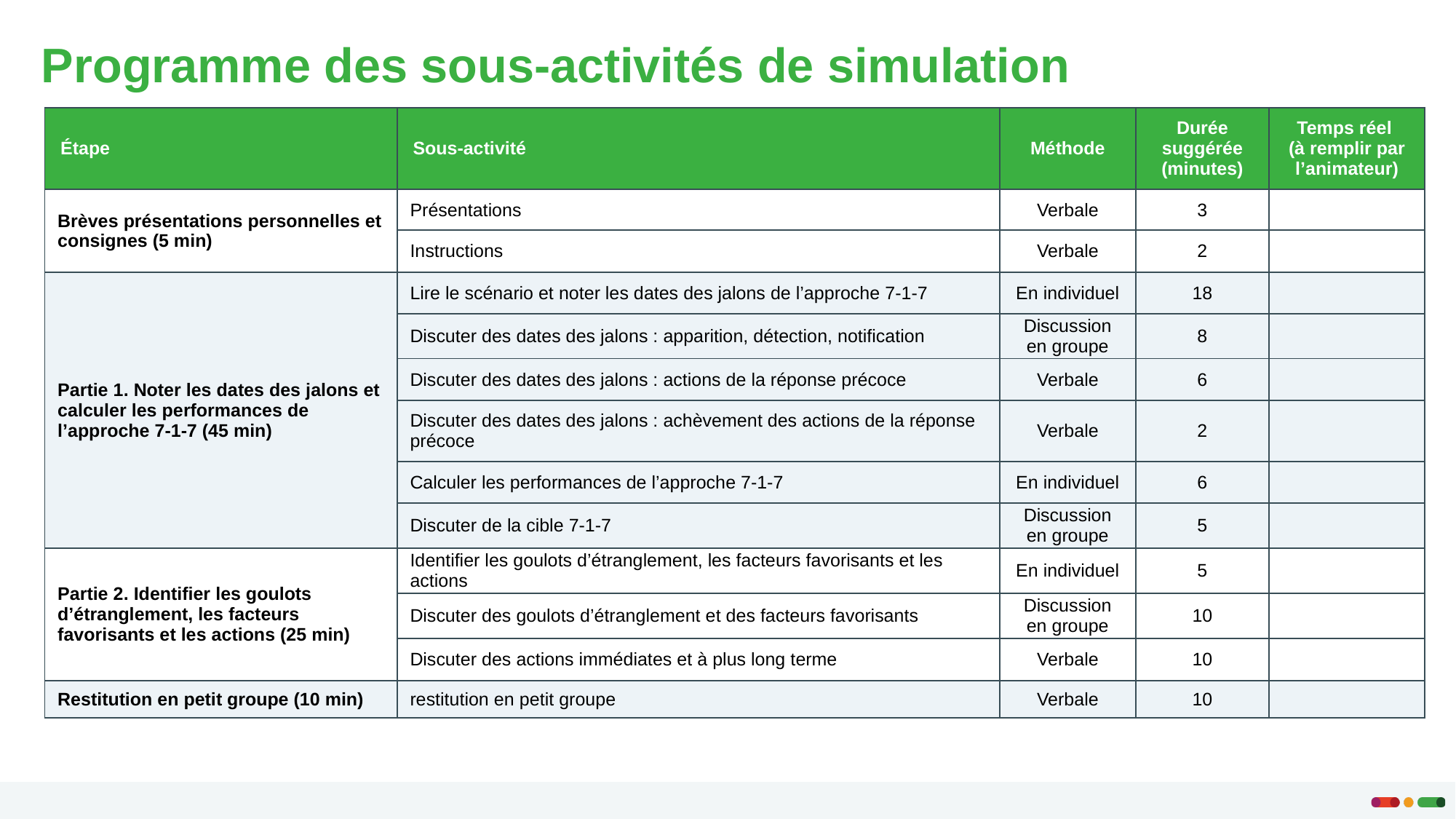

# Programme des sous-activités de simulation
| Étape | Sous-activité | Méthode | Durée suggérée (minutes) | Temps réel (à remplir par l’animateur) |
| --- | --- | --- | --- | --- |
| Brèves présentations personnelles et consignes (5 min) | Présentations | Verbale | 3 |  |
|  | Instructions | Verbale | 2 |  |
| Partie 1. Noter les dates des jalons et calculer les performances de l’approche 7-1-7 (45 min) | Lire le scénario et noter les dates des jalons de l’approche 7-1-7 | En individuel | 18 |  |
|  | Discuter des dates des jalons : apparition, détection, notification | Discussion en groupe | 8 |  |
|  | Discuter des dates des jalons : actions de la réponse précoce | Verbale | 6 |  |
|  | Discuter des dates des jalons : achèvement des actions de la réponse précoce | Verbale | 2 |  |
|  | Calculer les performances de l’approche 7-1-7 | En individuel | 6 |  |
|  | Discuter de la cible 7-1-7 | Discussion en groupe | 5 |  |
| Partie 2. Identifier les goulots d’étranglement, les facteurs favorisants et les actions (25 min) | Identifier les goulots d’étranglement, les facteurs favorisants et les actions | En individuel | 5 |  |
|  | Discuter des goulots d’étranglement et des facteurs favorisants | Discussion en groupe | 10 |  |
|  | Discuter des actions immédiates et à plus long terme | Verbale | 10 |  |
| Restitution en petit groupe (10 min) | restitution en petit groupe | Verbale | 10 |  |